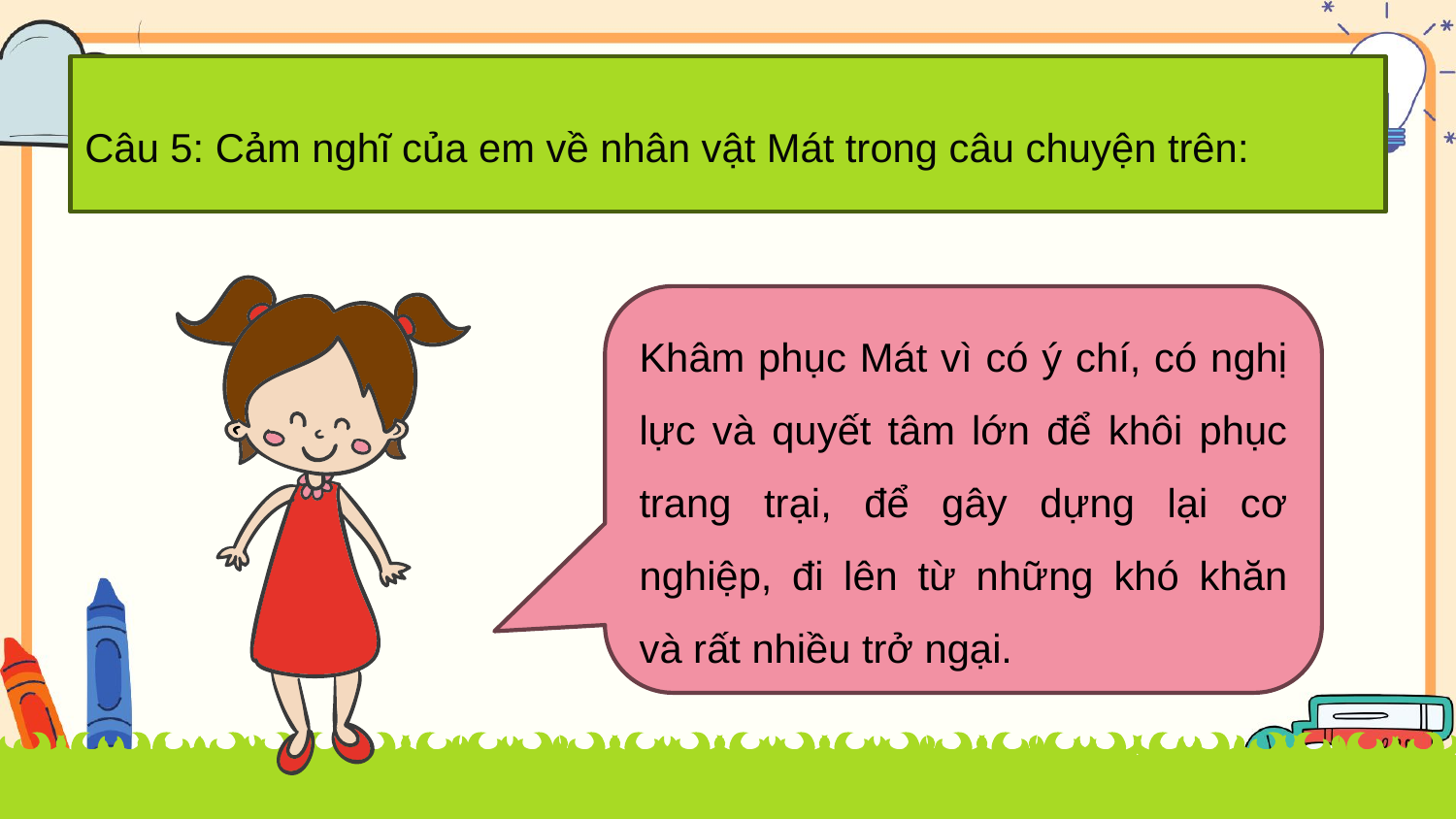

Câu 5: Cảm nghĩ của em về nhân vật Mát trong câu chuyện trên:

Khâm phục Mát vì có ý chí, có nghị lực và quyết tâm lớn để khôi phục trang trại, để gây dựng lại cơ nghiệp, đi lên từ những khó khăn và rất nhiều trở ngại.